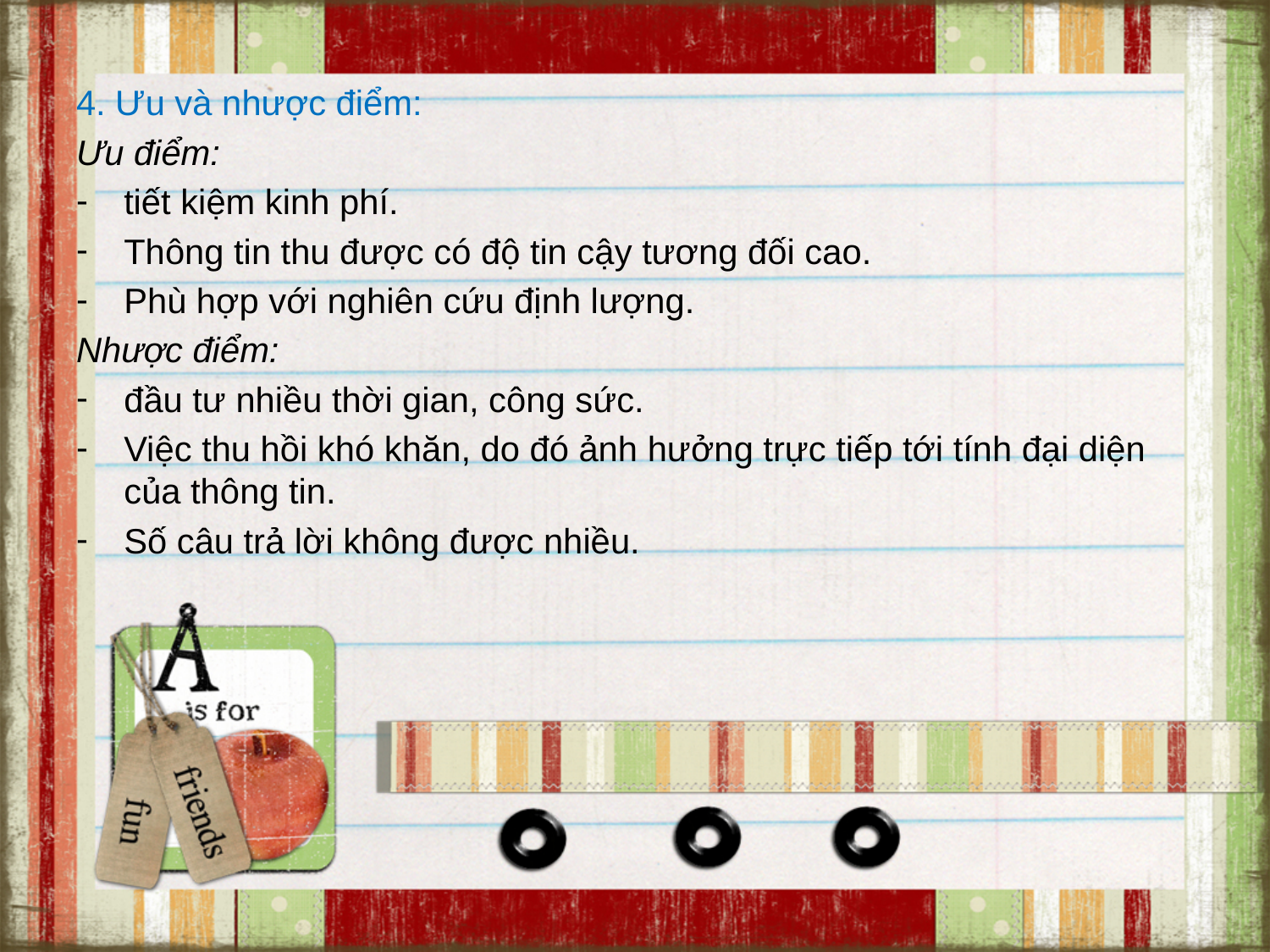

4. Ưu và nhược điểm:
Ưu điểm:
tiết kiệm kinh phí.
Thông tin thu được có độ tin cậy tương đối cao.
Phù hợp với nghiên cứu định lượng.
Nhược điểm:
đầu tư nhiều thời gian, công sức.
Việc thu hồi khó khăn, do đó ảnh hưởng trực tiếp tới tính đại diện của thông tin.
Số câu trả lời không được nhiều.